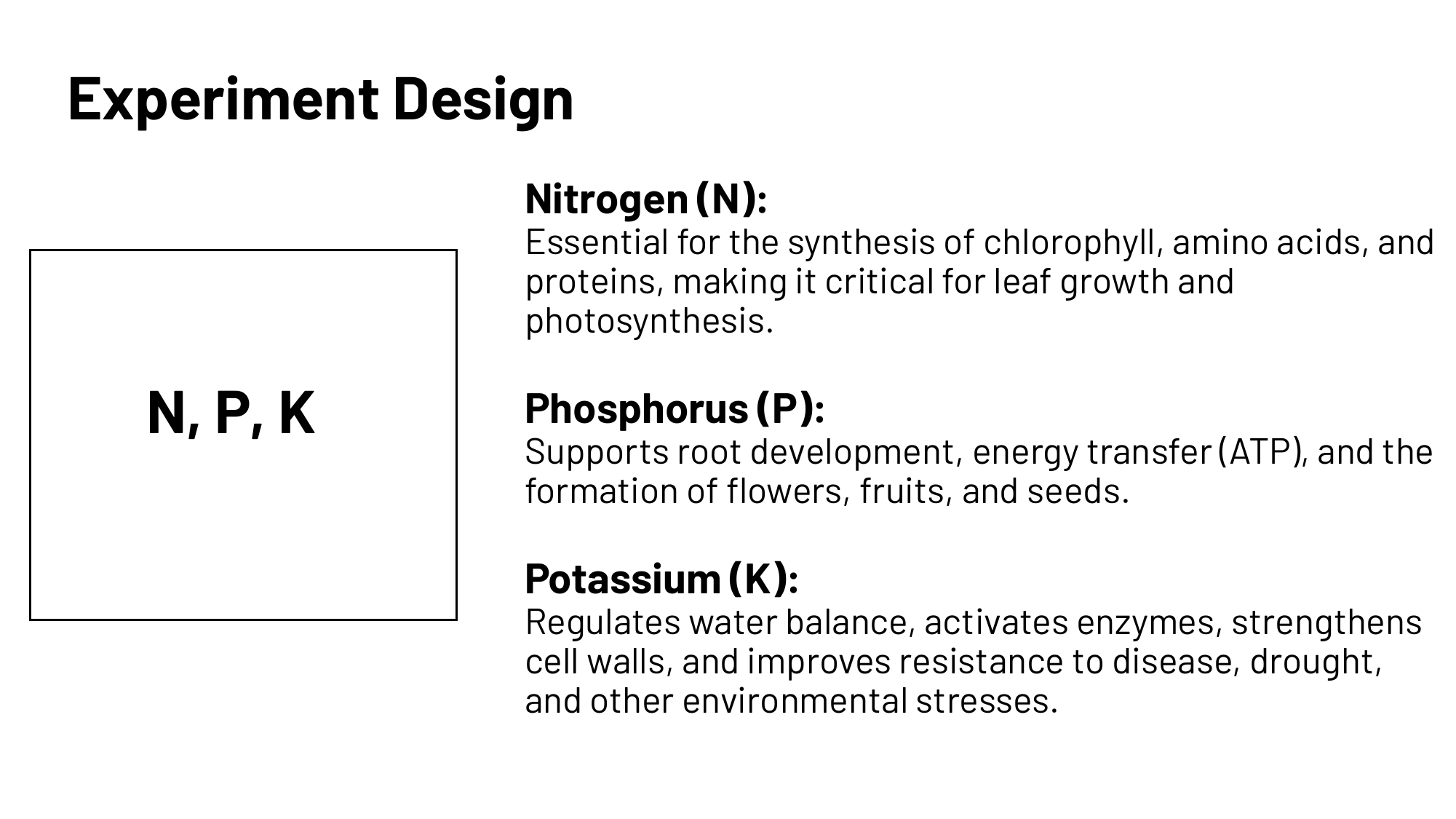

Experiment Design
Nitrogen (N):
Essential for the synthesis of chlorophyll, amino acids, and proteins, making it critical for leaf growth and photosynthesis.

Phosphorus (P):
Supports root development, energy transfer (ATP), and the formation of flowers, fruits, and seeds.

Potassium (K):
Regulates water balance, activates enzymes, strengthens cell walls, and improves resistance to disease, drought, and other environmental stresses.

N, P, K